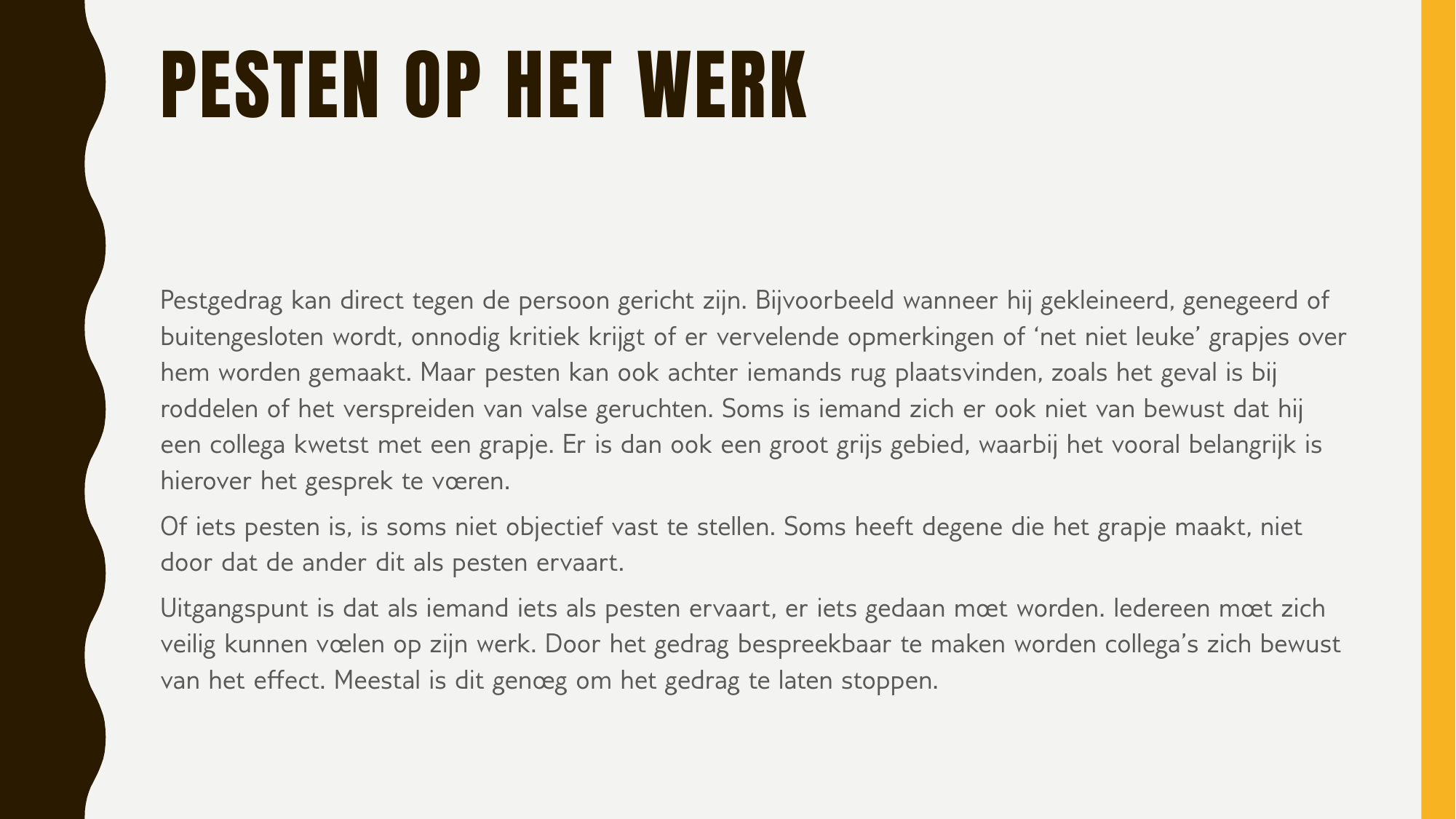

# Pesten op het werk
Pestgedrag kan direct tegen de persoon gericht zijn. Bijvoorbeeld wanneer hij gekleineerd, genegeerd of buitengesloten wordt, onnodig kritiek krijgt of er vervelende opmerkingen of ‘net niet leuke’ grapjes over hem worden gemaakt. Maar pesten kan ook achter iemands rug plaatsvinden, zoals het geval is bij roddelen of het verspreiden van valse geruchten. Soms is iemand zich er ook niet van bewust dat hij een collega kwetst met een grapje. Er is dan ook een groot grijs gebied, waarbij het vooral belangrijk is hierover het gesprek te voeren.
Of iets pesten is, is soms niet objectief vast te stellen. Soms heeft degene die het grapje maakt, niet door dat de ander dit als pesten ervaart.
Uitgangspunt is dat als iemand iets als pesten ervaart, er iets gedaan moet worden. Iedereen moet zich veilig kunnen voelen op zijn werk. Door het gedrag bespreekbaar te maken worden collega’s zich bewust van het effect. Meestal is dit genoeg om het gedrag te laten stoppen.